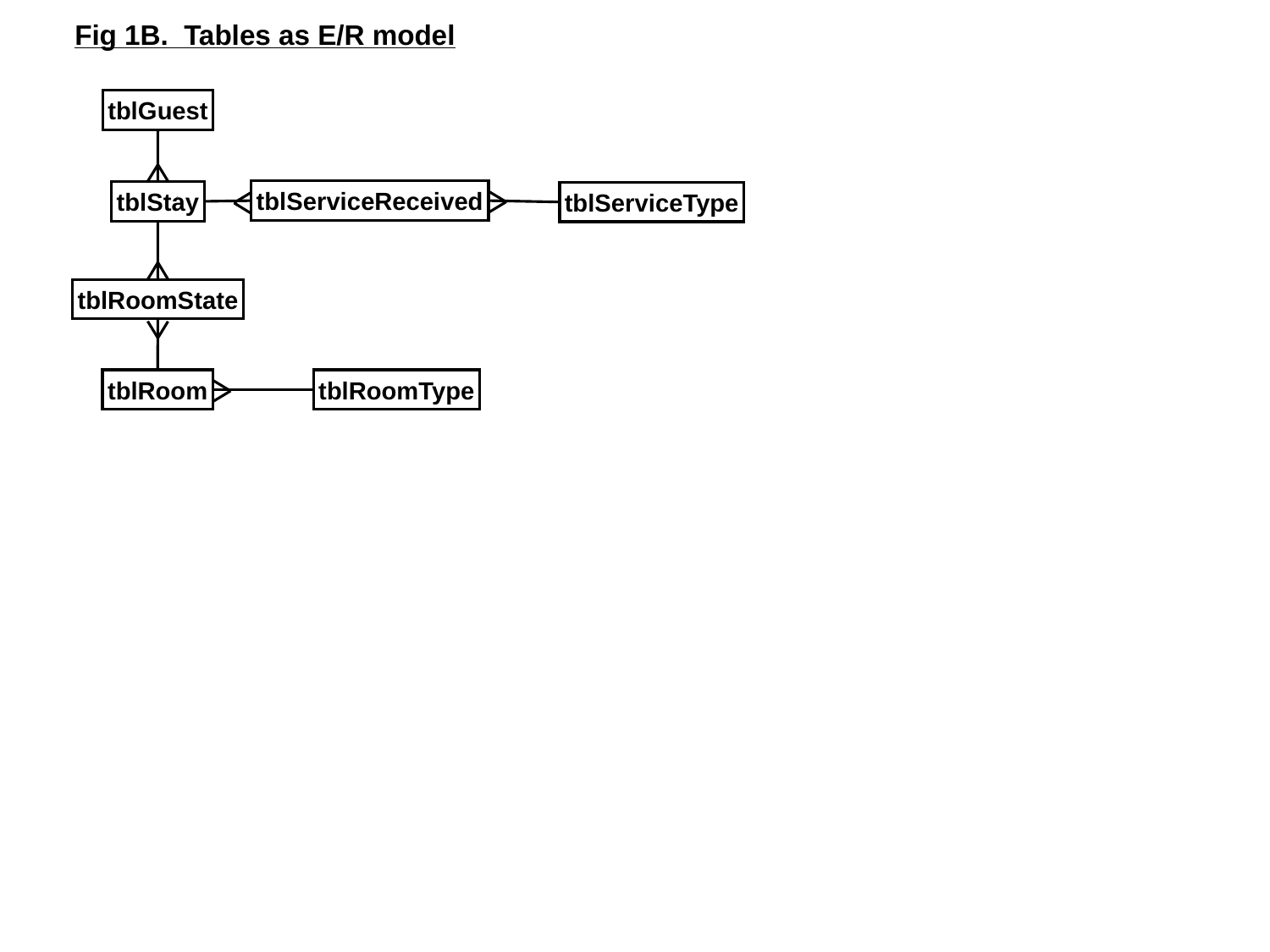

Fig 1B.  Tables as E/R model
tblGuest

tblServiceReceived
tblStay
tblServiceType

tblRoomState

tblRoom
tblRoomType